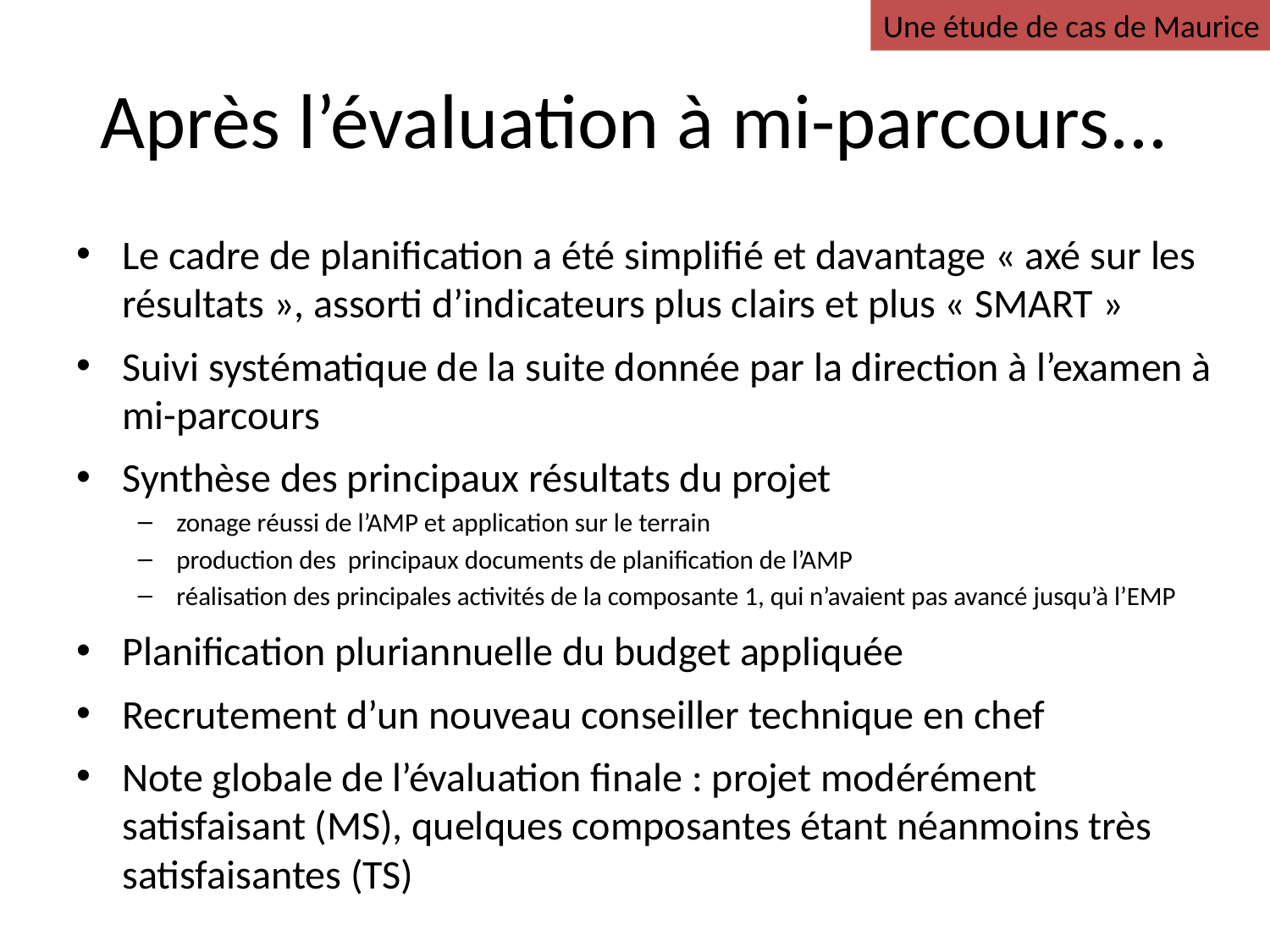

Une étude de cas de Maurice
# Après l’évaluation à mi-parcours...
Le cadre de planification a été simplifié et davantage « axé sur les résultats », assorti d’indicateurs plus clairs et plus « SMART »
Suivi systématique de la suite donnée par la direction à l’examen à mi-parcours
Synthèse des principaux résultats du projet
zonage réussi de l’AMP et application sur le terrain
production des  principaux documents de planification de l’AMP
réalisation des principales activités de la composante 1, qui n’avaient pas avancé jusqu’à l’EMP
Planification pluriannuelle du budget appliquée
Recrutement d’un nouveau conseiller technique en chef
Note globale de l’évaluation finale : projet modérément satisfaisant (MS), quelques composantes étant néanmoins très satisfaisantes (TS)